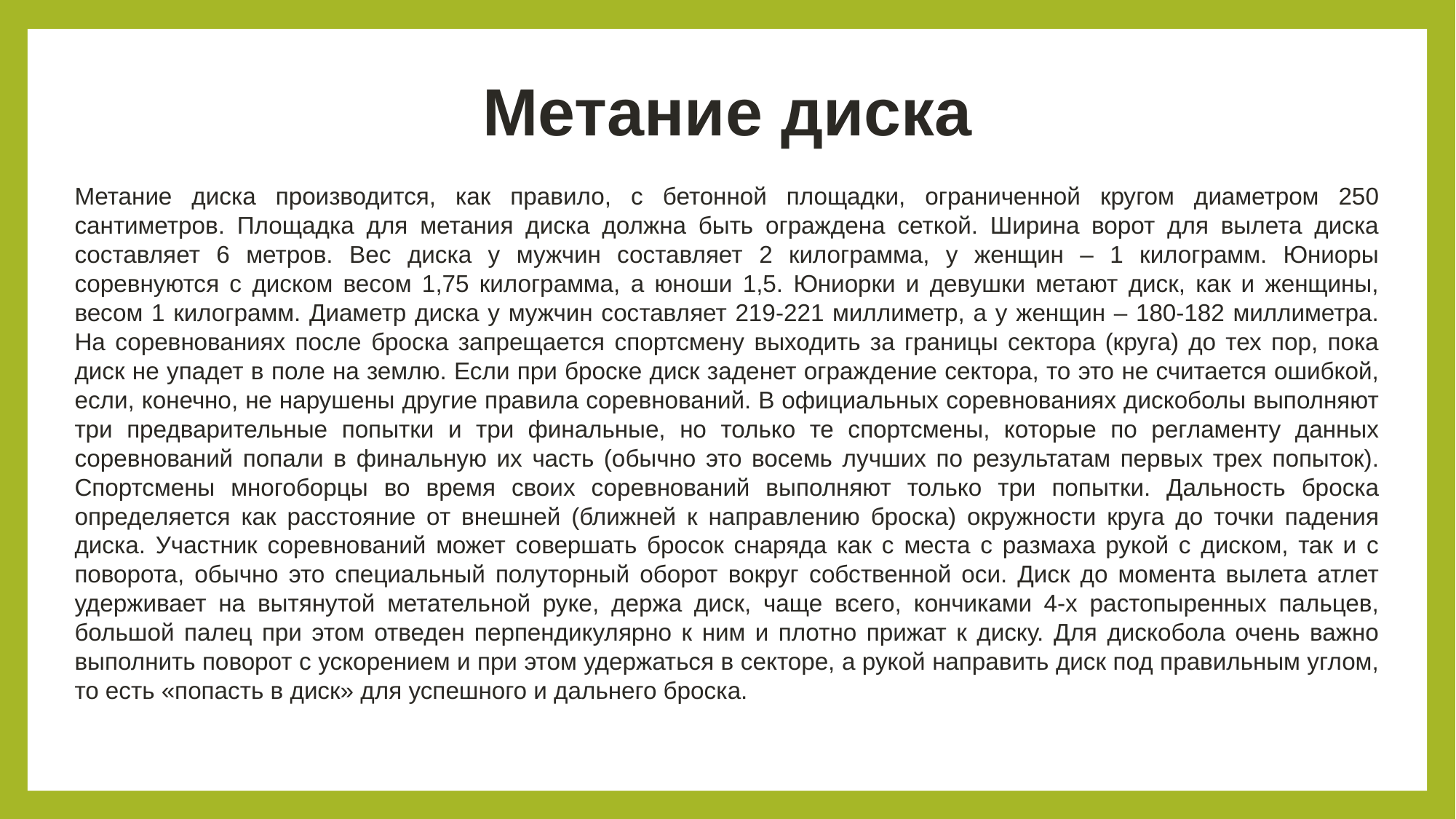

Метание диска
Метание диска производится, как правило, с бетонной площадки, ограниченной кругом диаметром 250 сантиметров. Площадка для метания диска должна быть ограждена сеткой. Ширина ворот для вылета диска составляет 6 метров. Вес диска у мужчин составляет 2 килограмма, у женщин – 1 килограмм. Юниоры соревнуются с диском весом 1,75 килограмма, а юноши 1,5. Юниорки и девушки метают диск, как и женщины, весом 1 килограмм. Диаметр диска у мужчин составляет 219-221 миллиметр, а у женщин – 180-182 миллиметра. На соревнованиях после броска запрещается спортсмену выходить за границы сектора (круга) до тех пор, пока диск не упадет в поле на землю. Если при броске диск заденет ограждение сектора, то это не считается ошибкой, если, конечно, не нарушены другие правила соревнований. В официальных соревнованиях дискоболы выполняют три предварительные попытки и три финальные, но только те спортсмены, которые по регламенту данных соревнований попали в финальную их часть (обычно это восемь лучших по результатам первых трех попыток). Спортсмены многоборцы во время своих соревнований выполняют только три попытки. Дальность броска определяется как расстояние от внешней (ближней к направлению броска) окружности круга до точки падения диска. Участник соревнований может совершать бросок снаряда как с места с размаха рукой с диском, так и с поворота, обычно это специальный полуторный оборот вокруг собственной оси. Диск до момента вылета атлет удерживает на вытянутой метательной руке, держа диск, чаще всего, кончиками 4-х растопыренных пальцев, большой палец при этом отведен перпендикулярно к ним и плотно прижат к диску. Для дискобола очень важно выполнить поворот с ускорением и при этом удержаться в секторе, а рукой направить диск под правильным углом, то есть «попасть в диск» для успешного и дальнего броска.